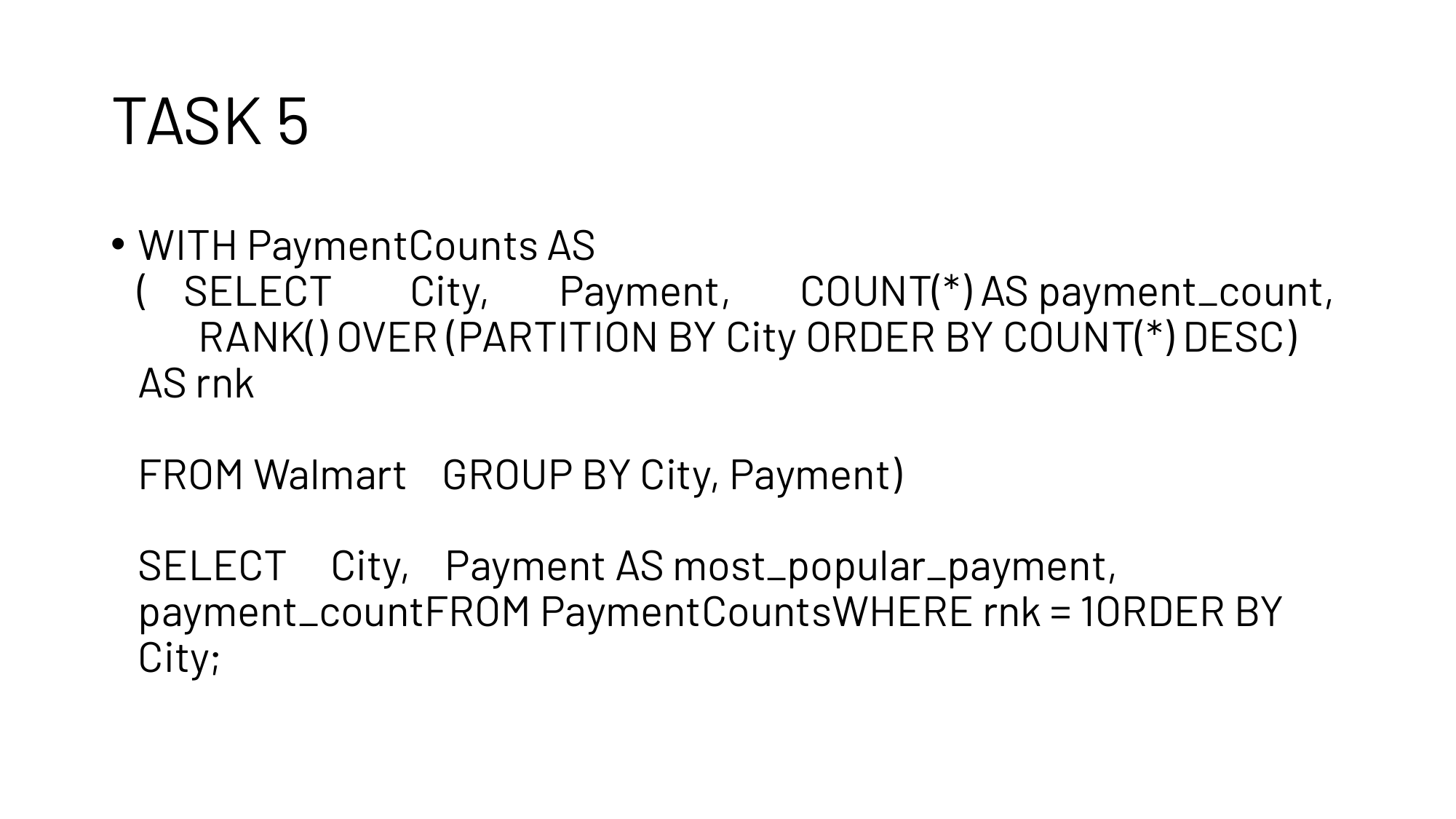

# TASK 5
WITH PaymentCounts AS
(    SELECT         City,        Payment,        COUNT(*) AS payment_count,        RANK() OVER (PARTITION BY City ORDER BY COUNT(*) DESC) AS rnk
FROM Walmart    GROUP BY City, Payment)
SELECT     City,    Payment AS most_popular_payment,    payment_countFROM PaymentCountsWHERE rnk = 1ORDER BY City;